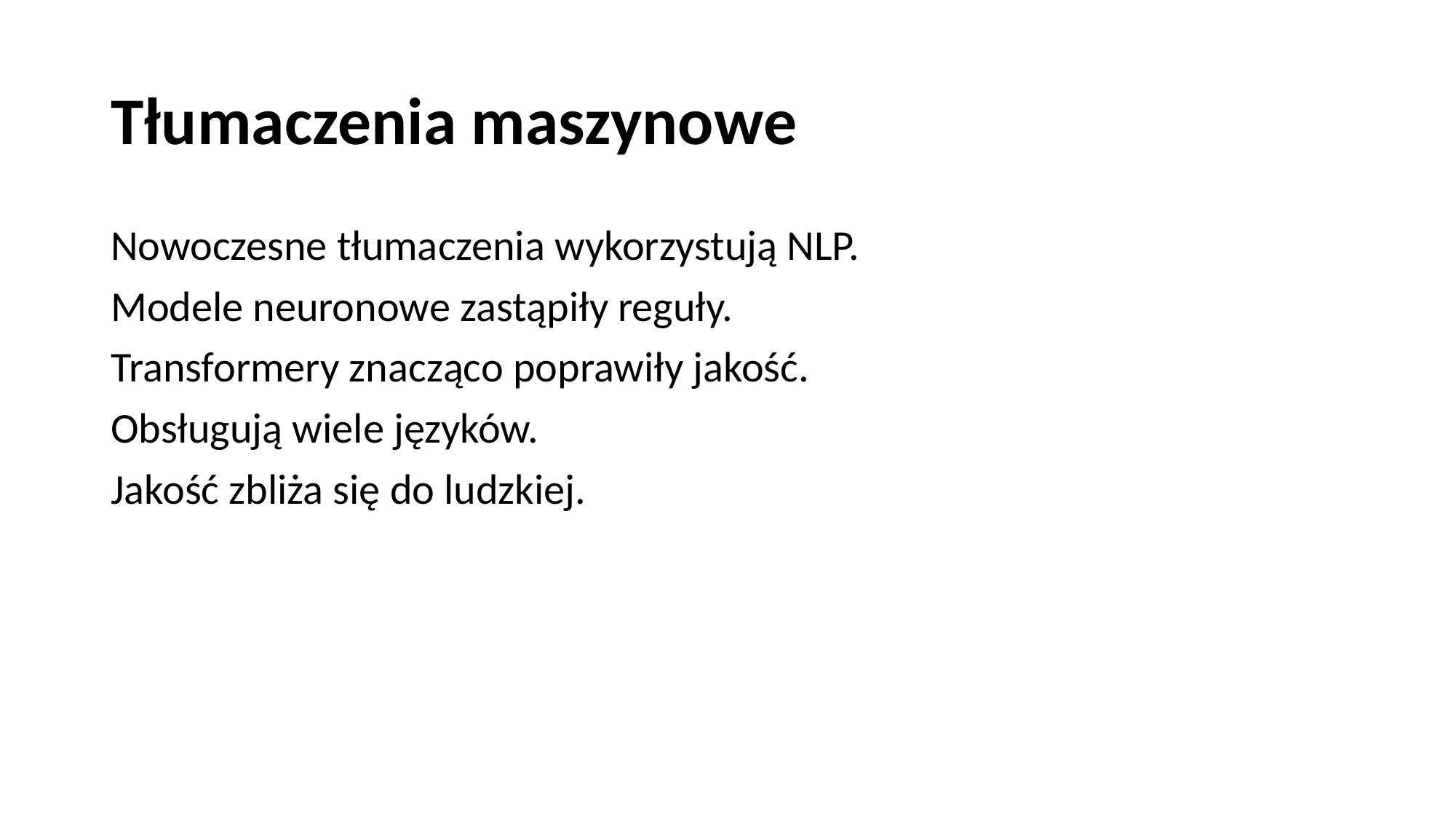

# Tłumaczenia maszynowe
Nowoczesne tłumaczenia wykorzystują NLP.
Modele neuronowe zastąpiły reguły.
Transformery znacząco poprawiły jakość.
Obsługują wiele języków.
Jakość zbliża się do ludzkiej.